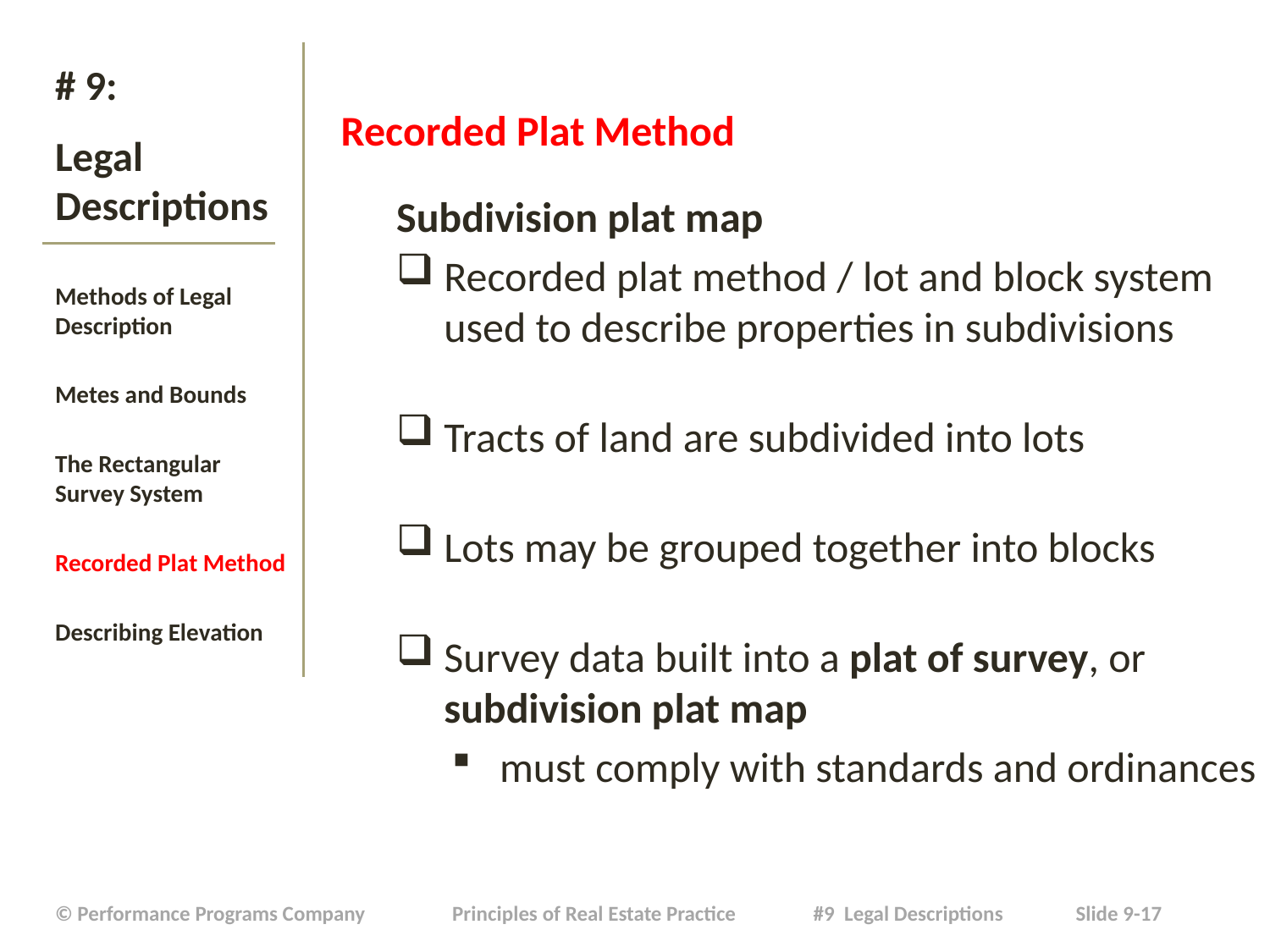

Recorded Plat Method

Subdivision plat map
Recorded plat method / lot and block system used to describe properties in subdivisions
Tracts of land are subdivided into lots
Lots may be grouped together into blocks
Survey data built into a plat of survey, or subdivision plat map
must comply with standards and ordinances

# # 9: Legal Descriptions

Methods of Legal Description

Metes and Bounds

The Rectangular Survey System

Recorded Plat Method

Describing Elevation

| © Performance Programs Company Principles of Real Estate Practice #9 Legal Descriptions Slide 9-17 |
| --- |